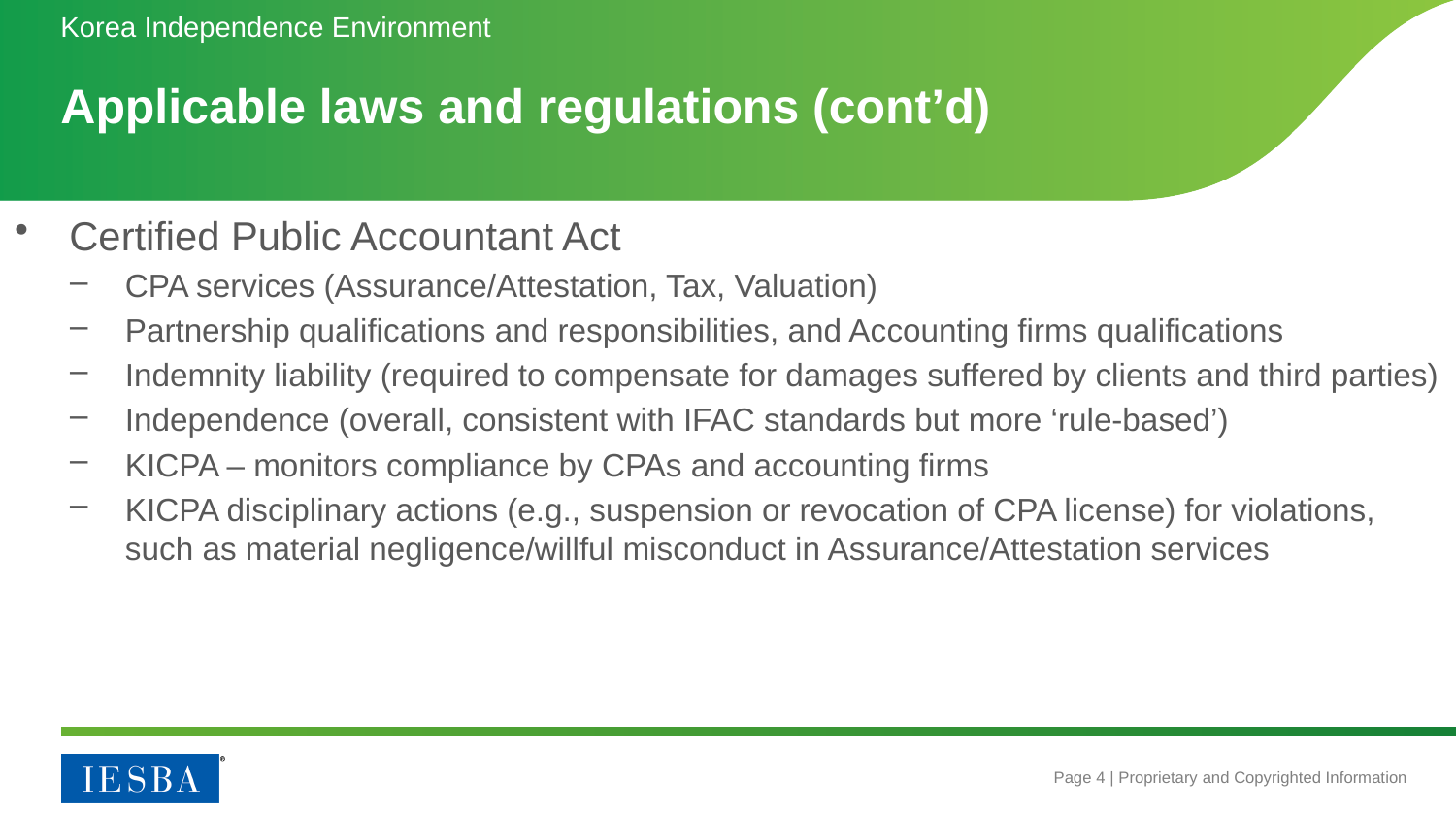

Korea Independence Environment

# Applicable laws and regulations (cont’d)
Certified Public Accountant Act
CPA services (Assurance/Attestation, Tax, Valuation)
Partnership qualifications and responsibilities, and Accounting firms qualifications
Indemnity liability (required to compensate for damages suffered by clients and third parties)
Independence (overall, consistent with IFAC standards but more ‘rule-based’)
KICPA – monitors compliance by CPAs and accounting firms
KICPA disciplinary actions (e.g., suspension or revocation of CPA license) for violations, such as material negligence/willful misconduct in Assurance/Attestation services